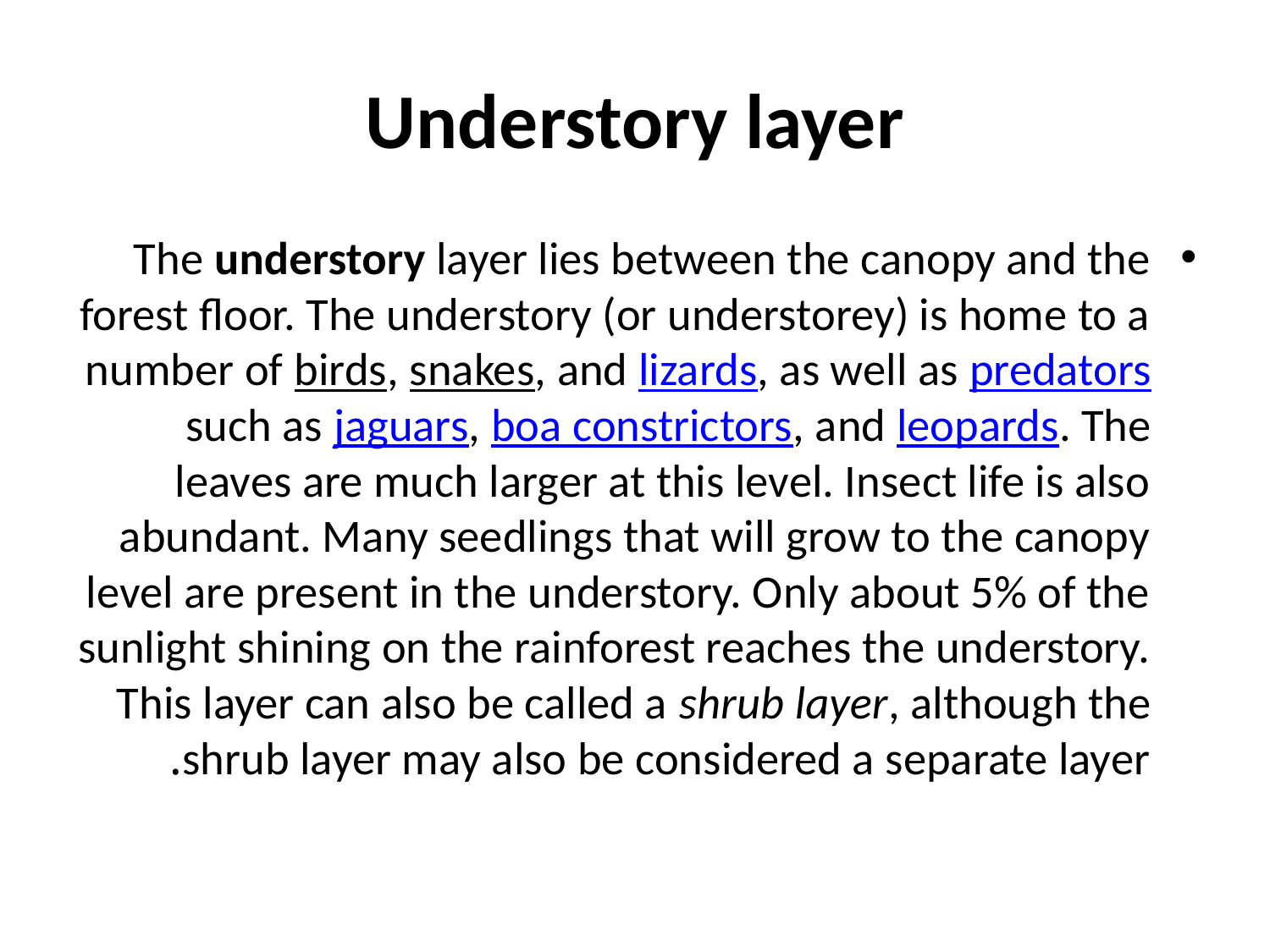

# Understory layer
The understory layer lies between the canopy and the forest floor. The understory (or understorey) is home to a number of birds, snakes, and lizards, as well as predators such as jaguars, boa constrictors, and leopards. The leaves are much larger at this level. Insect life is also abundant. Many seedlings that will grow to the canopy level are present in the understory. Only about 5% of the sunlight shining on the rainforest reaches the understory. This layer can also be called a shrub layer, although the shrub layer may also be considered a separate layer.